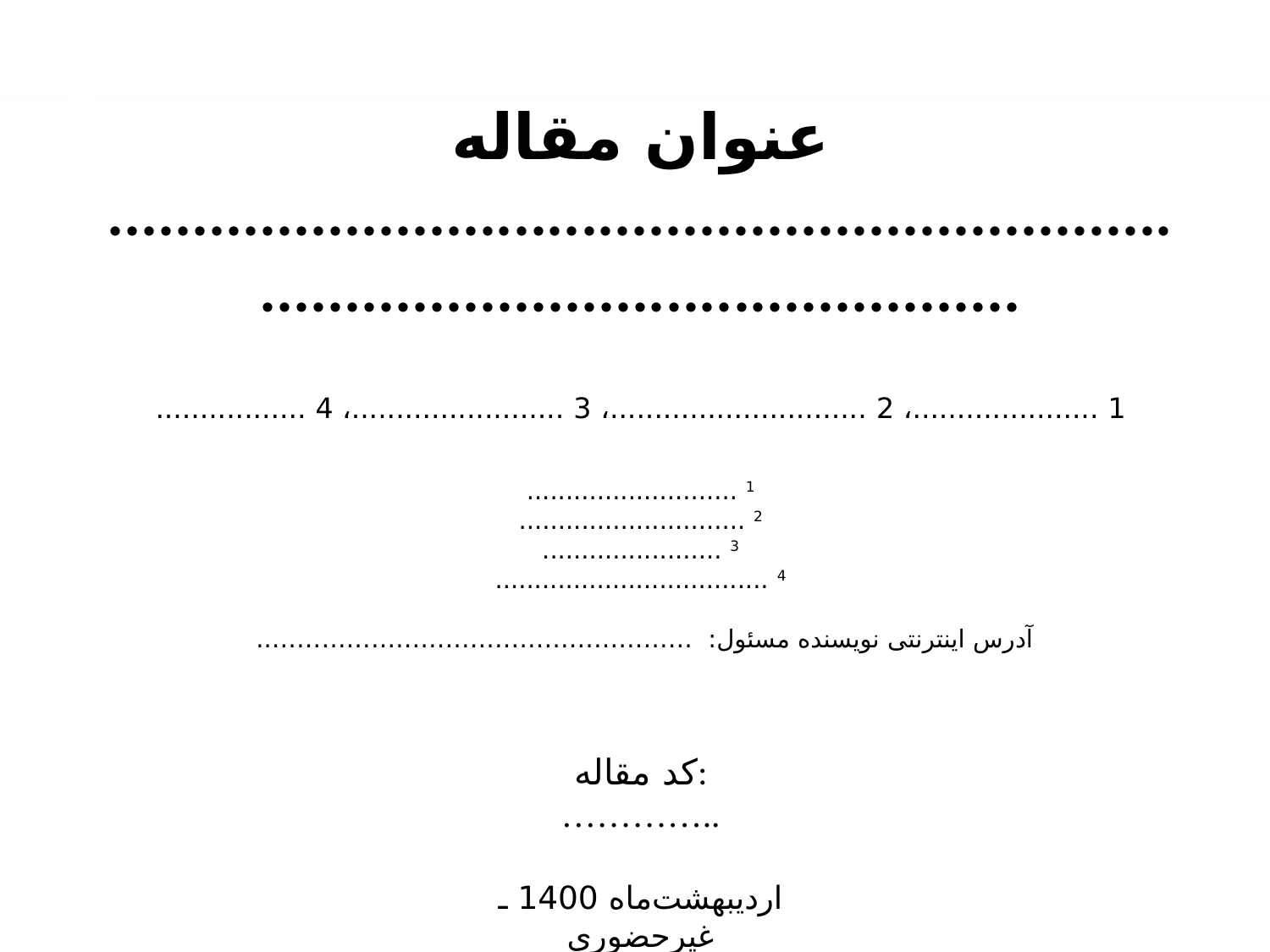

عنوان مقاله
............................................................................................................
1 .....................، 2 .............................، 3 ........................، 4 .................

1 ...........................
2 .............................
3 .......................
4 ...................................

آدرس اینترنتی نویسنده مسئول:  ……………………………………………..
کد مقاله:
…………..
2
اردیبهشت‌ماه 1400 ـ غیرحضوری